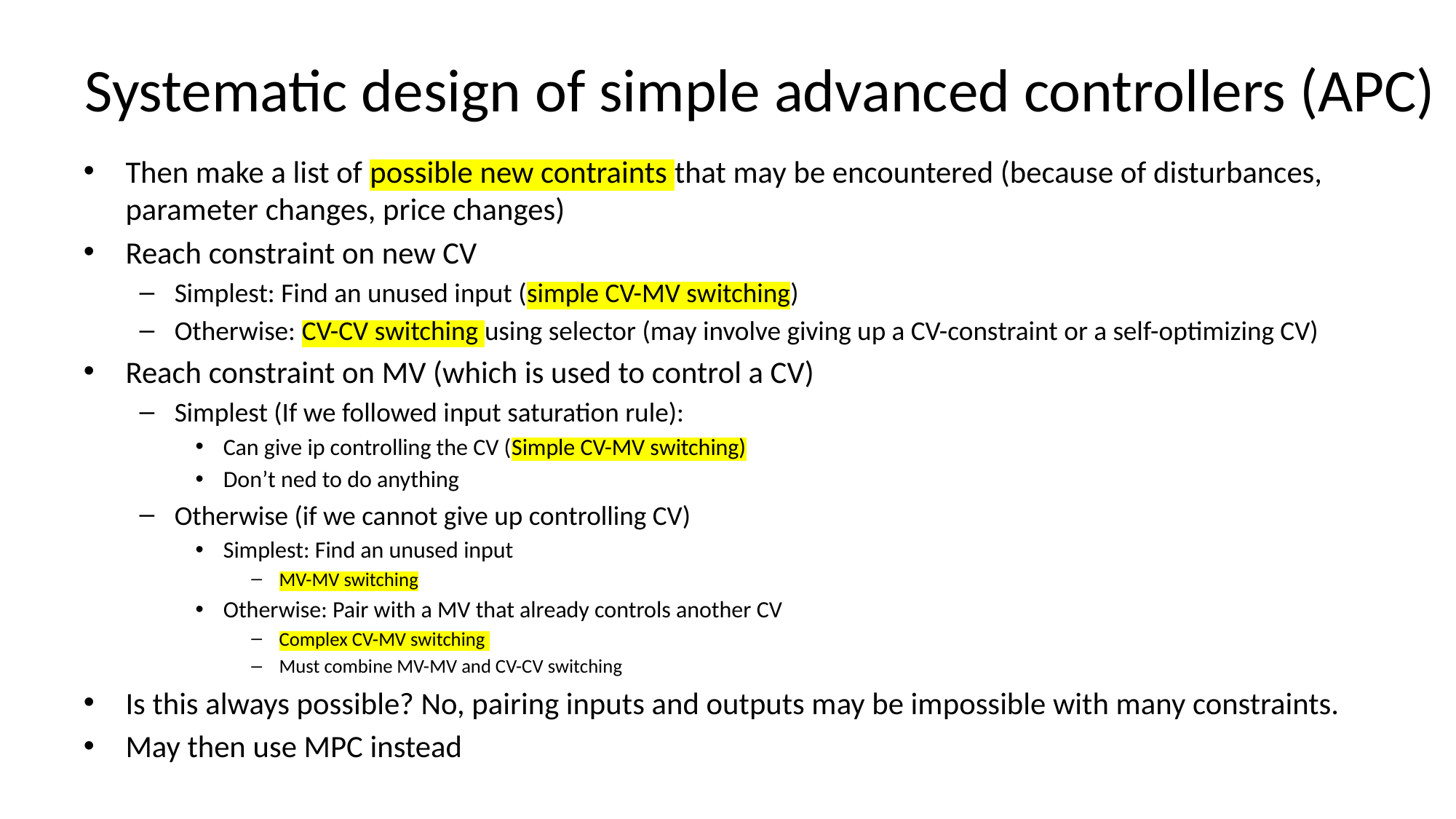

# Systematic design of simple advanced controllers (APC)
Then make a list of possible new contraints that may be encountered (because of disturbances, parameter changes, price changes)
Reach constraint on new CV
Simplest: Find an unused input (simple CV-MV switching)
Otherwise: CV-CV switching using selector (may involve giving up a CV-constraint or a self-optimizing CV)
Reach constraint on MV (which is used to control a CV)
Simplest (If we followed input saturation rule):
Can give ip controlling the CV (Simple CV-MV switching)
Don’t ned to do anything
Otherwise (if we cannot give up controlling CV)
Simplest: Find an unused input
MV-MV switching
Otherwise: Pair with a MV that already controls another CV
Complex CV-MV switching
Must combine MV-MV and CV-CV switching
Is this always possible? No, pairing inputs and outputs may be impossible with many constraints.
May then use MPC instead